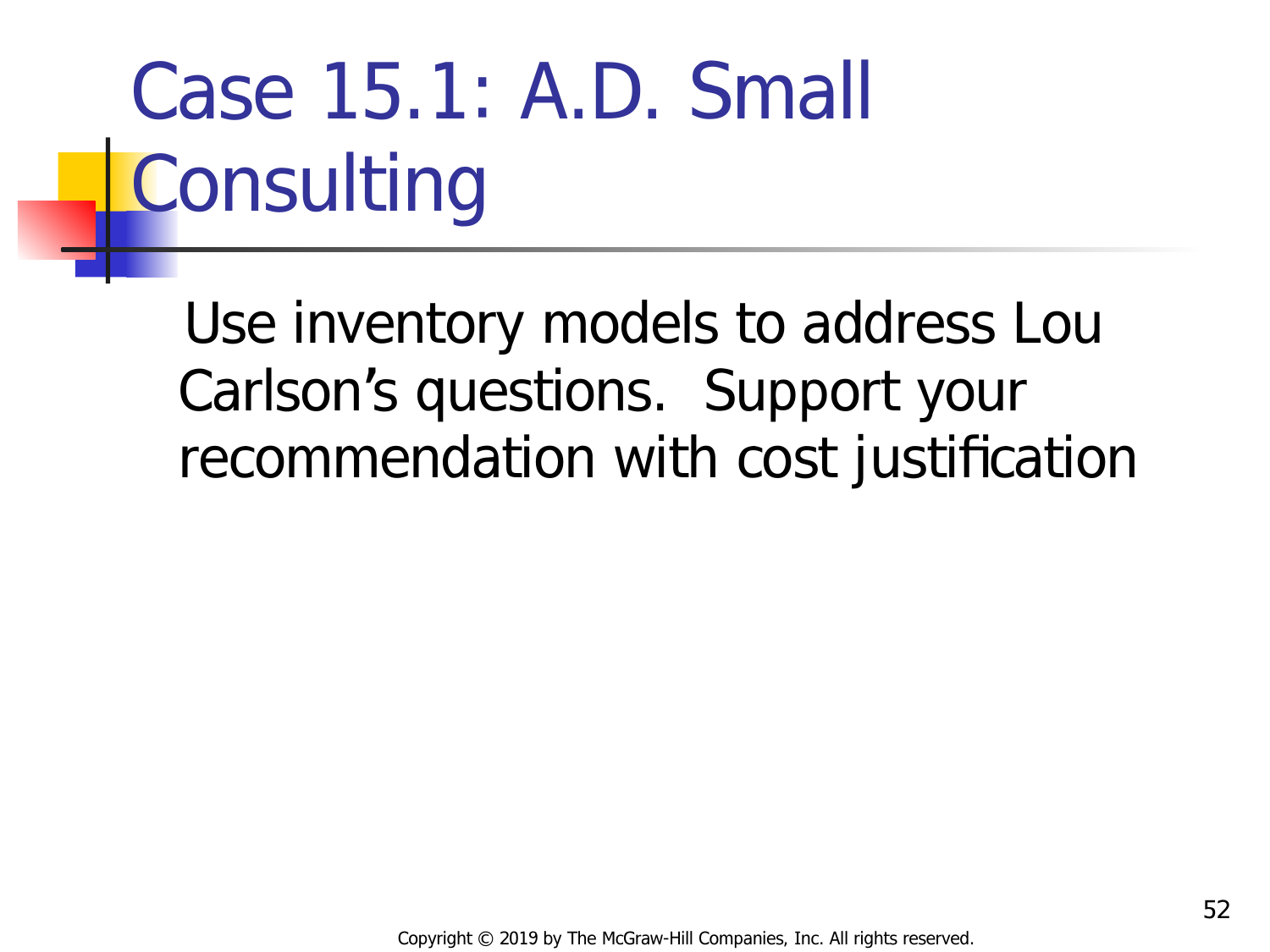

# Case 15.1: A.D. Small Consulting
   Use inventory models to address Lou Carlson’s questions.  Support your recommendation with cost justification
52
Copyright © 2019 by The McGraw-Hill Companies, Inc. All rights reserved.